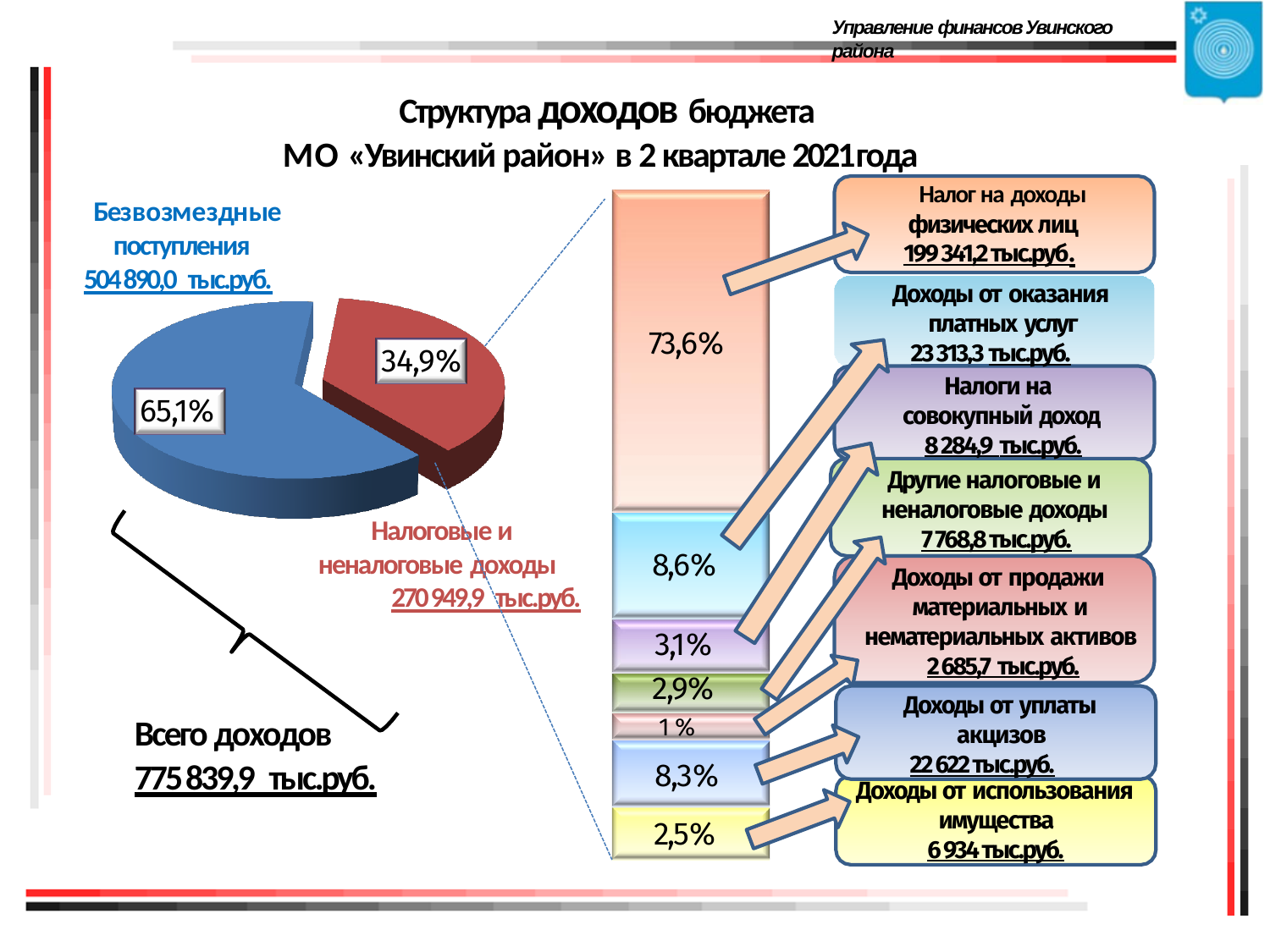

Управление финансов Увинского района

# Структура доходов бюджета
МО «Увинский район» в 2 квартале 2021года
Налог на доходы

Безвозмездные  поступления

физических лиц  199 341,2 тыс.руб.

504 890,0  тыс.руб.

Доходы от оказания  платных услуг
 	23 313,3 тыс.руб.
Налоги на  совокупный доход  8 284,9 тыс.руб.
Другие налоговые и  неналоговые доходы  7 768,8 тыс.руб.
Доходы от продажи  материальных и
нематериальных активов  2 685,7 тыс.руб.
Доходы от уплаты  акцизов
22 622 тыс.руб.
73,6%

34,9%

65,1%

Налоговые и  неналоговые доходы
270 949,9  тыс.руб.

  8,6%

3,1%
2,9%
1 %
8,3%

Всего доходов
775 839,9  тыс.руб.

Доходы от использования  имущества
6 934 тыс.руб.

2,5%